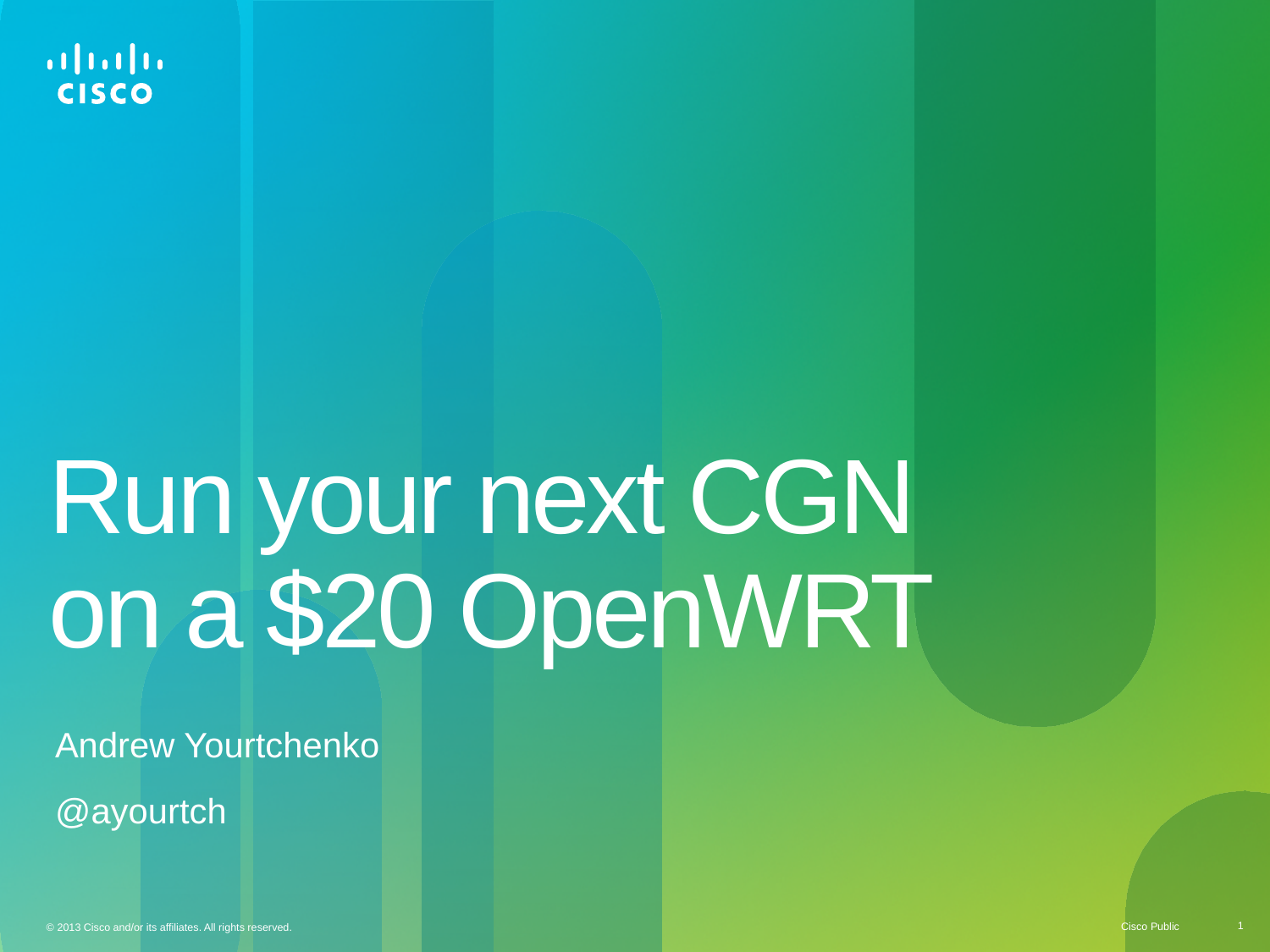

# Run your next CGN on a $20 OpenWRT
Andrew Yourtchenko
@ayourtch